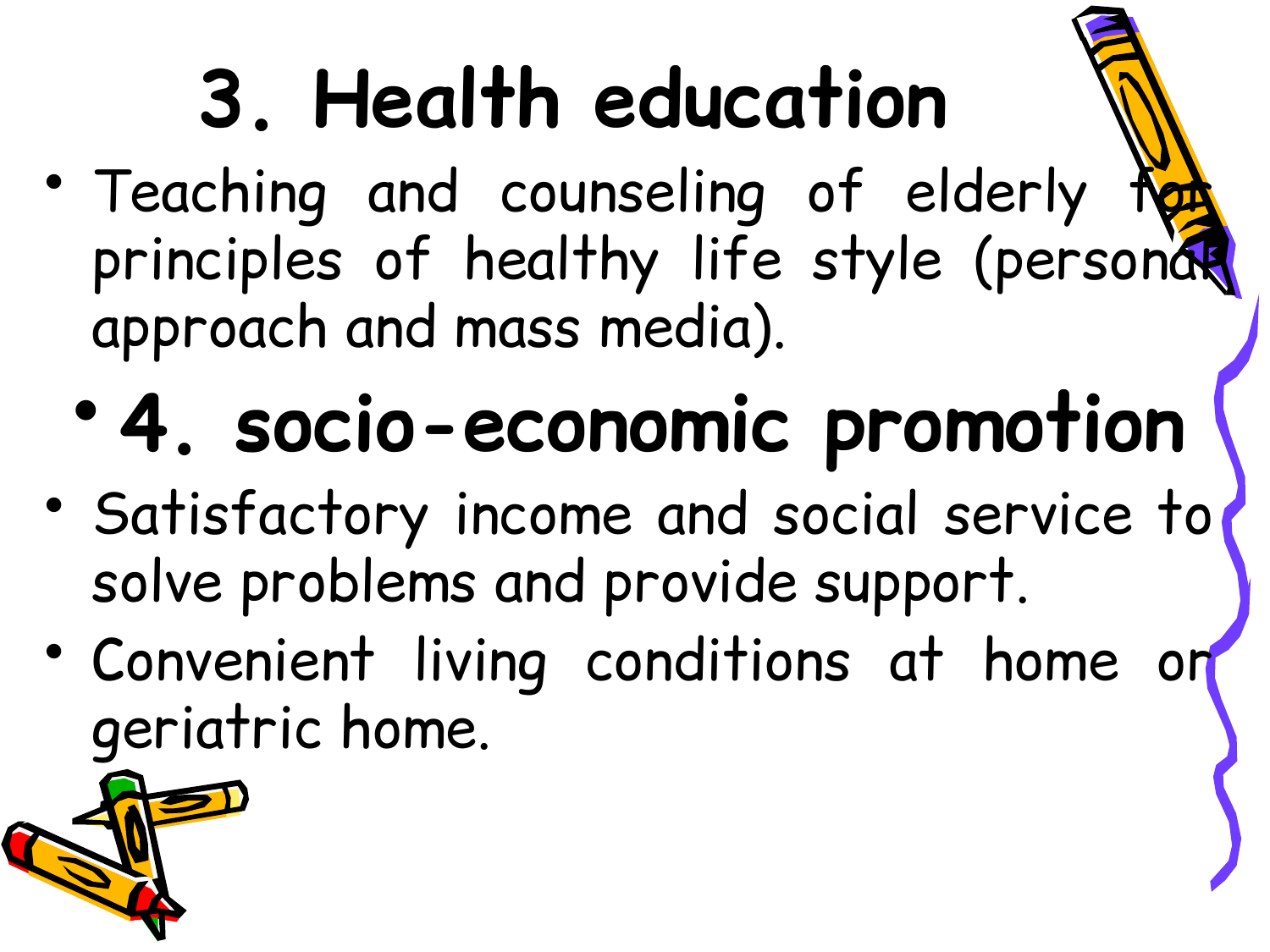

# 3. Health education
Teaching and counseling of elderly for principles of healthy life style (personal approach and mass media).
4. socio-economic promotion
Satisfactory income and social service to solve problems and provide support.
Convenient living conditions at home or geriatric home.